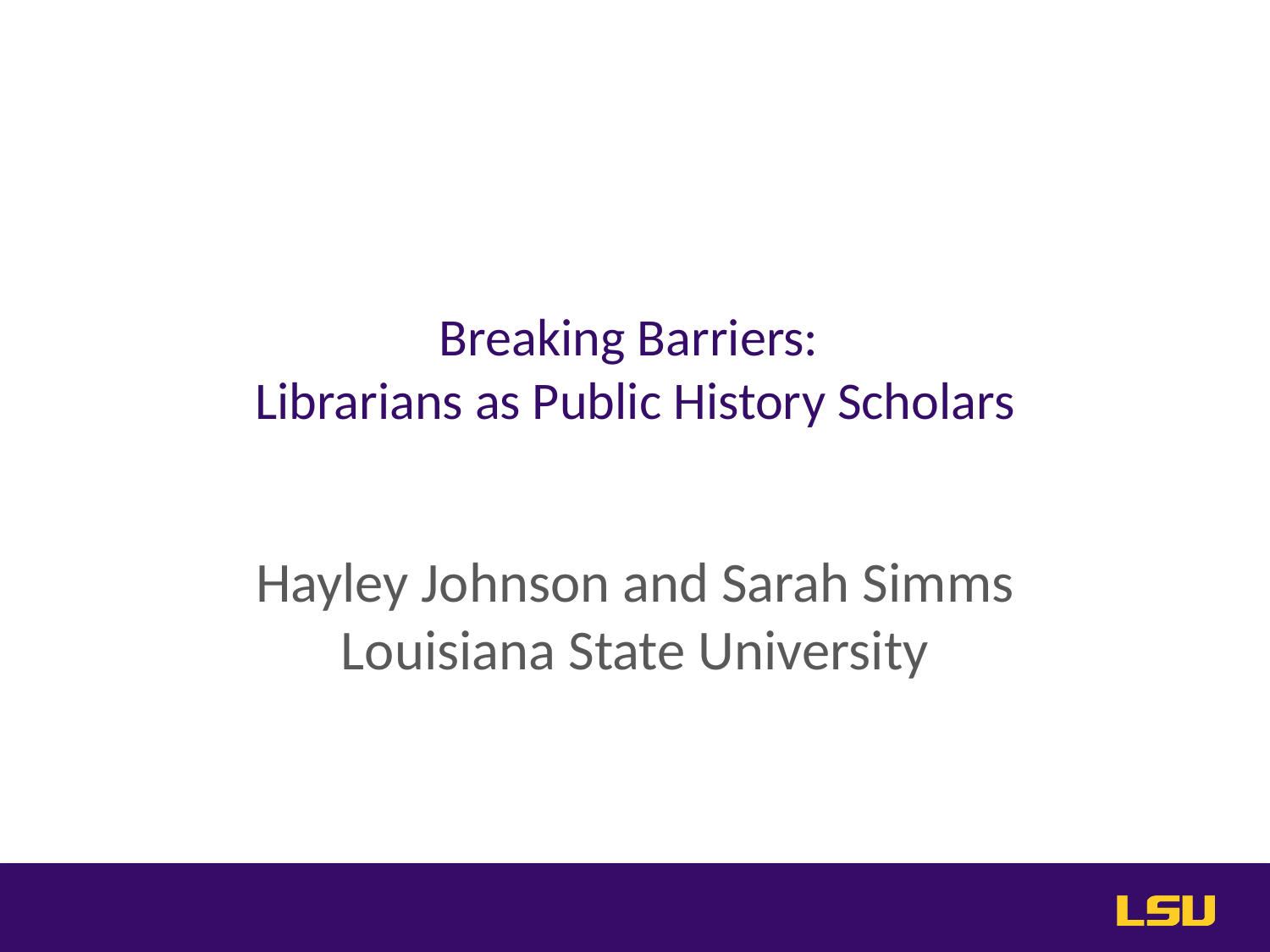

# Breaking Barriers: ​ Librarians as Public History Scholars​
Hayley Johnson and Sarah Simms Louisiana State University​